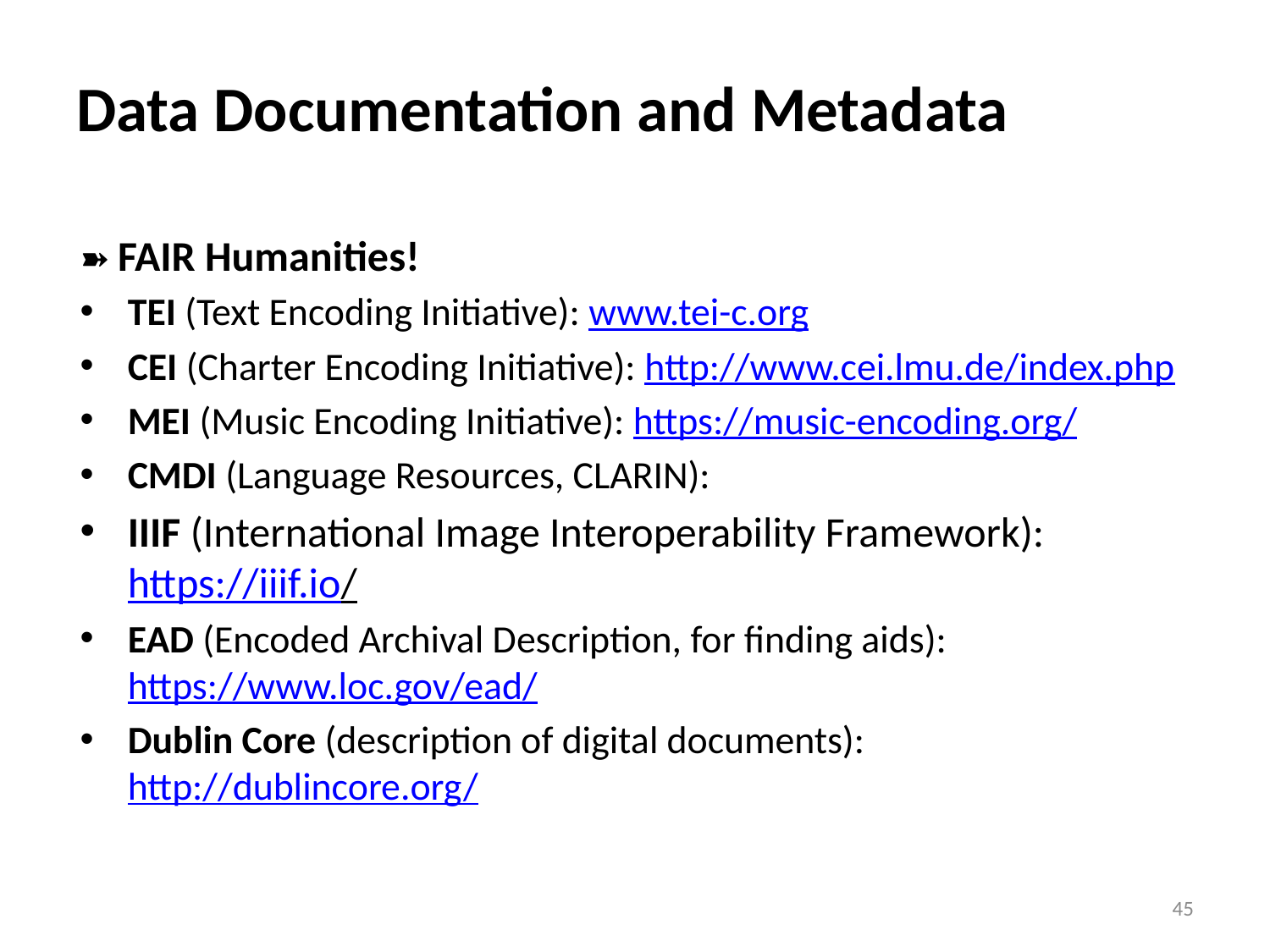

# Data Documentation and Metadata
➽ FAIR Humanities!
TEI (Text Encoding Initiative): www.tei-c.org
CEI (Charter Encoding Initiative): http://www.cei.lmu.de/index.php
MEI (Music Encoding Initiative): https://music-encoding.org/
CMDI (Language Resources, CLARIN):
IIIF (International Image Interoperability Framework): https://iiif.io/
EAD (Encoded Archival Description, for finding aids): https://www.loc.gov/ead/
Dublin Core (description of digital documents): http://dublincore.org/

45